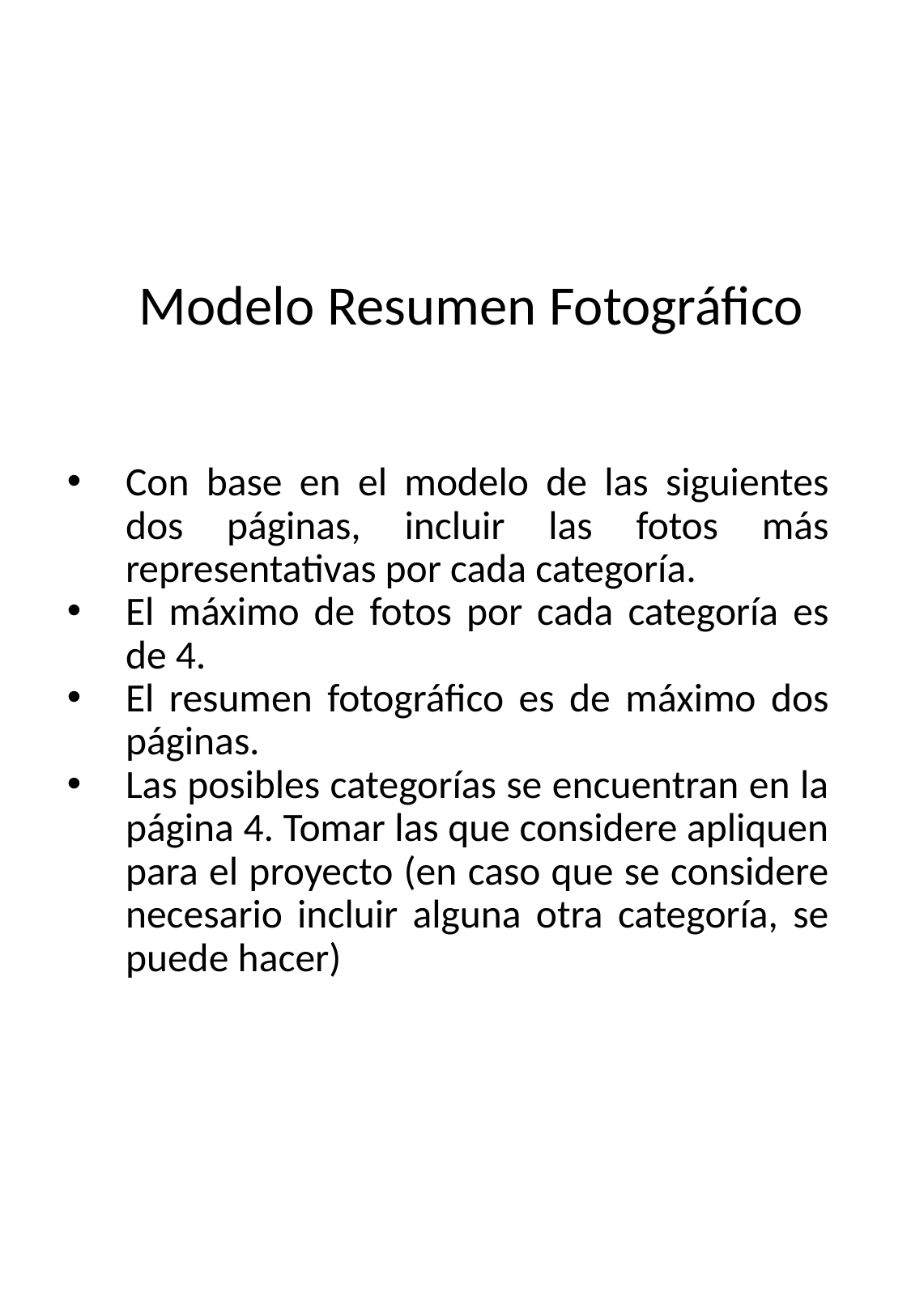

# Modelo Resumen Fotográfico
Con base en el modelo de las siguientes dos páginas, incluir las fotos más representativas por cada categoría.
El máximo de fotos por cada categoría es de 4.
El resumen fotográfico es de máximo dos páginas.
Las posibles categorías se encuentran en la página 4. Tomar las que considere apliquen para el proyecto (en caso que se considere necesario incluir alguna otra categoría, se puede hacer)